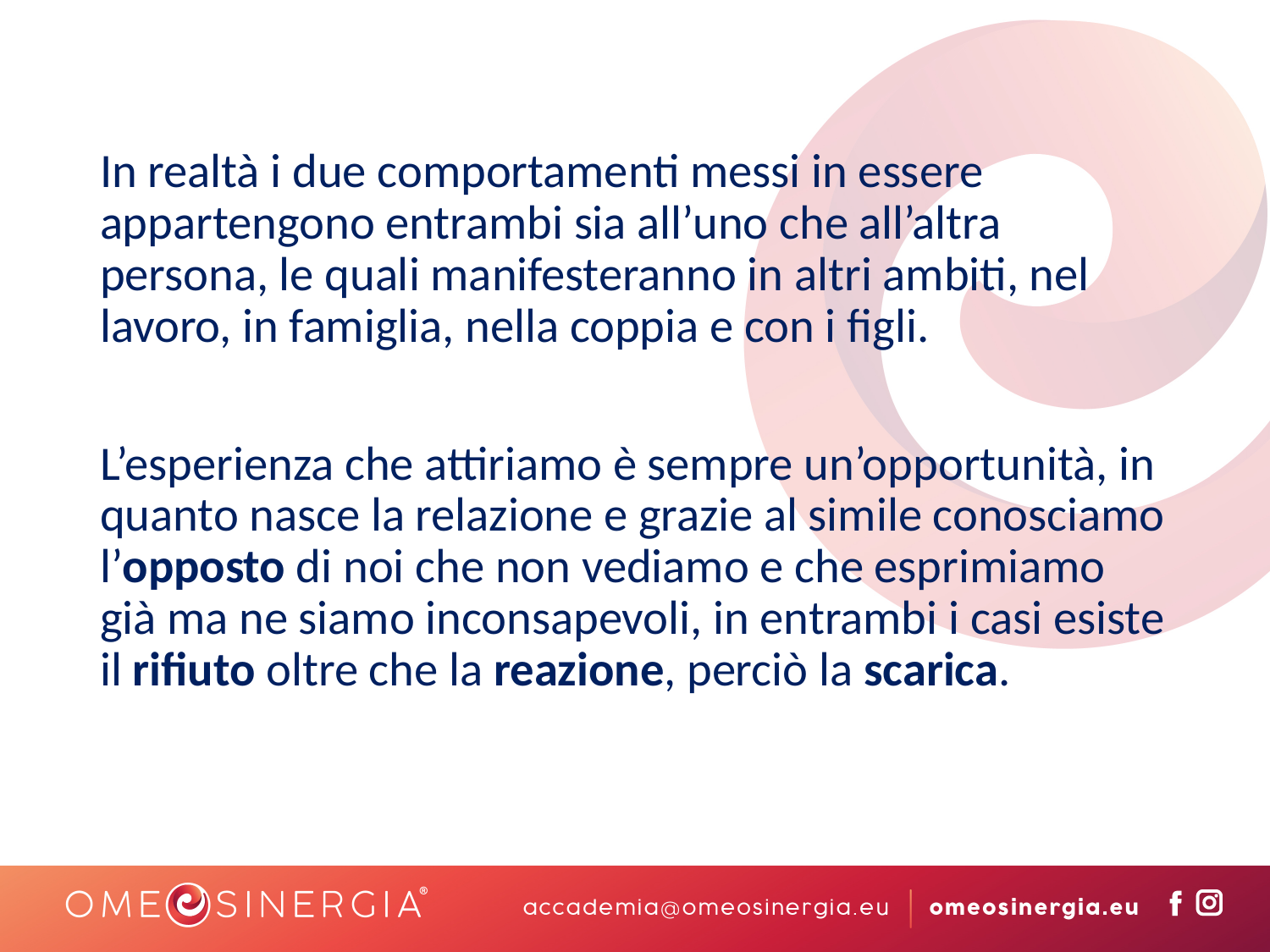

In realtà i due comportamenti messi in essere appartengono entrambi sia all’uno che all’altra persona, le quali manifesteranno in altri ambiti, nel lavoro, in famiglia, nella coppia e con i figli.

L’esperienza che attiriamo è sempre un’opportunità, in quanto nasce la relazione e grazie al simile conosciamo l’opposto di noi che non vediamo e che esprimiamo già ma ne siamo inconsapevoli, in entrambi i casi esiste il rifiuto oltre che la reazione, perciò la scarica.